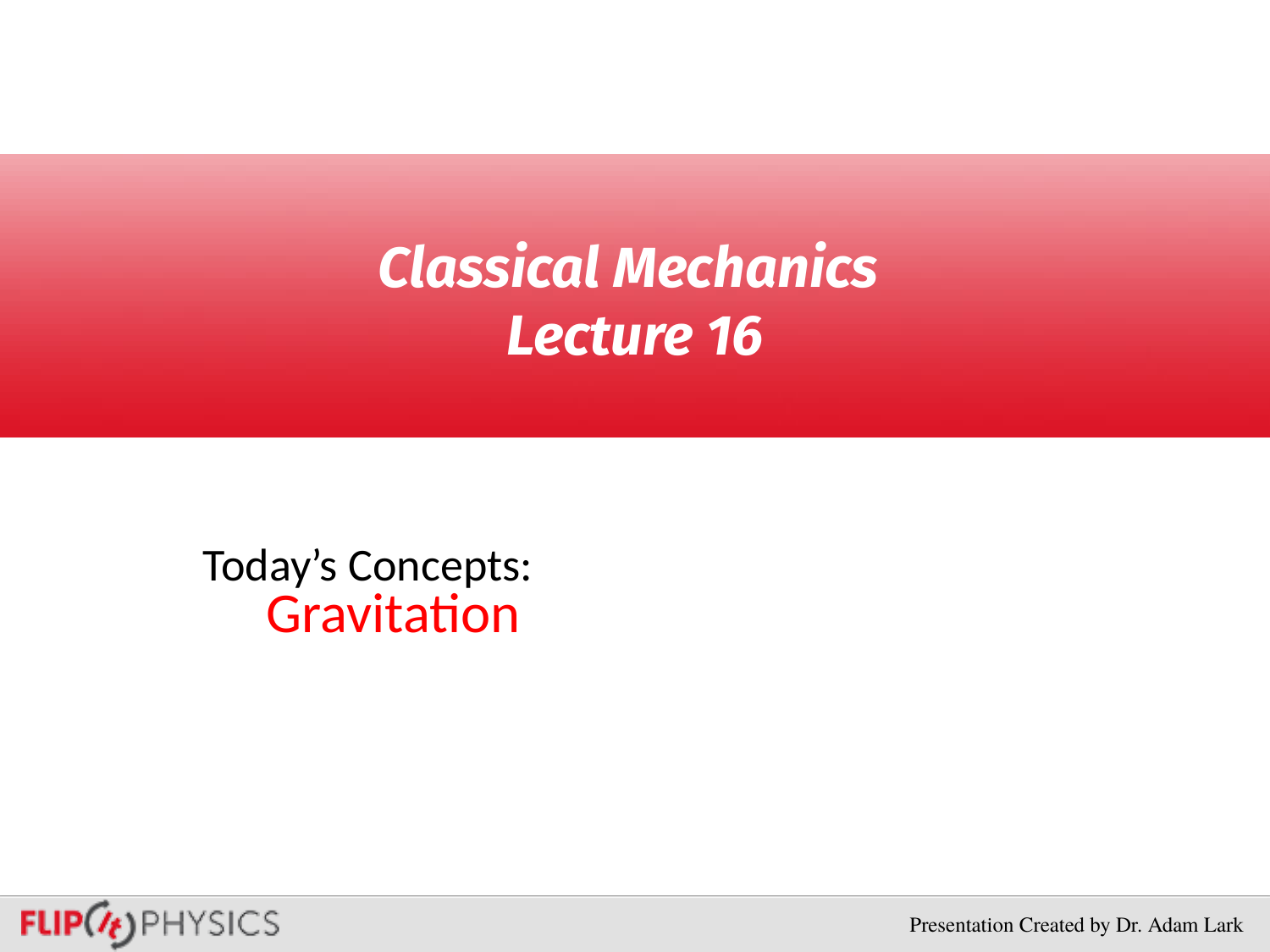

# Classical Mechanics Lecture 16
Today’s Concepts:
Gravitation

Presentation Created by Dr. Adam Lark